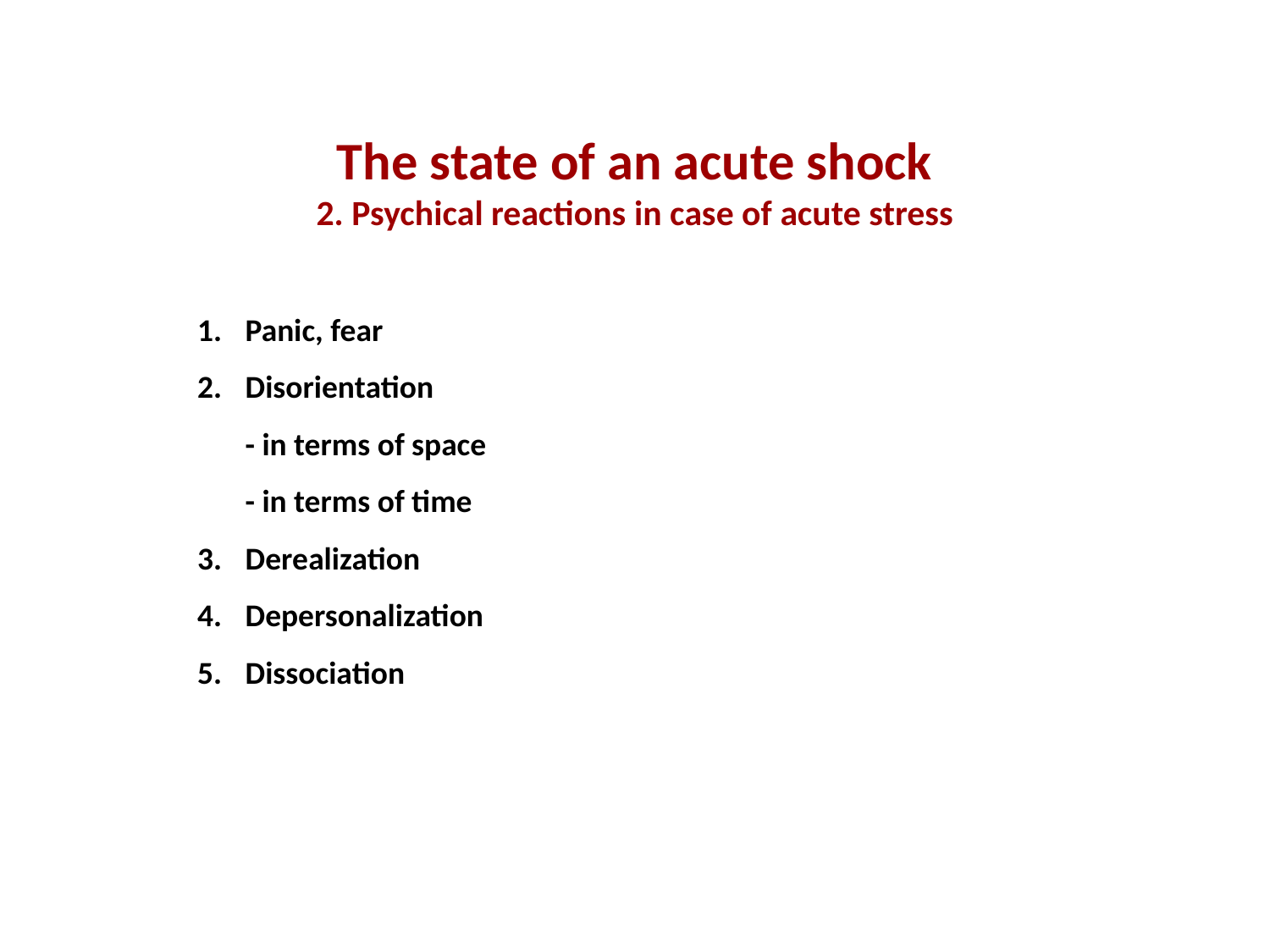

The state of an acute shock
2. Psychical reactions in case of acute stress

Panic, fear
Disorientation
- in terms of space
- in terms of time
Derealization
Depersonalization
Dissociation